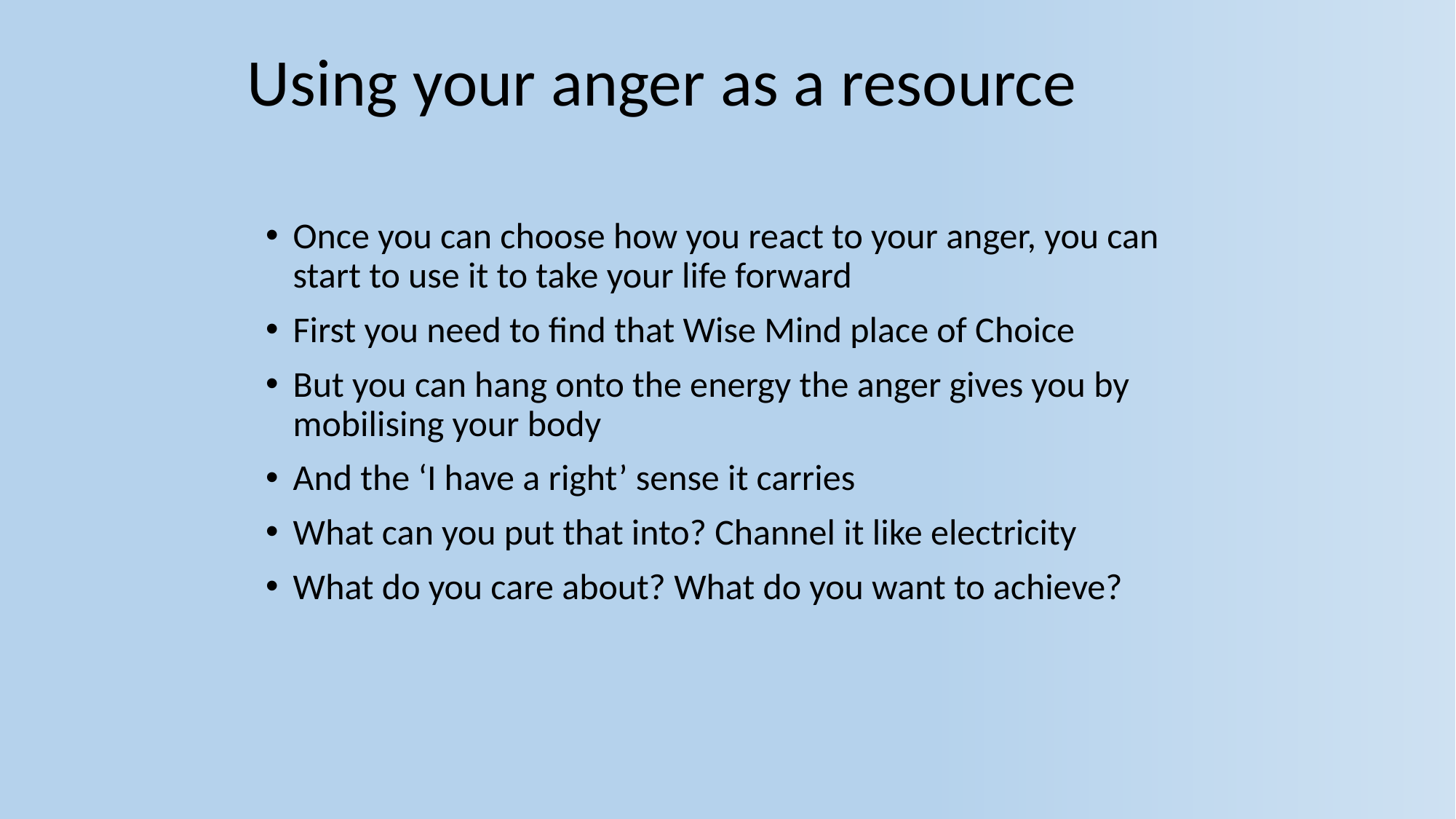

# Using your anger as a resource
Once you can choose how you react to your anger, you can start to use it to take your life forward
First you need to find that Wise Mind place of Choice
But you can hang onto the energy the anger gives you by mobilising your body
And the ‘I have a right’ sense it carries
What can you put that into? Channel it like electricity
What do you care about? What do you want to achieve?